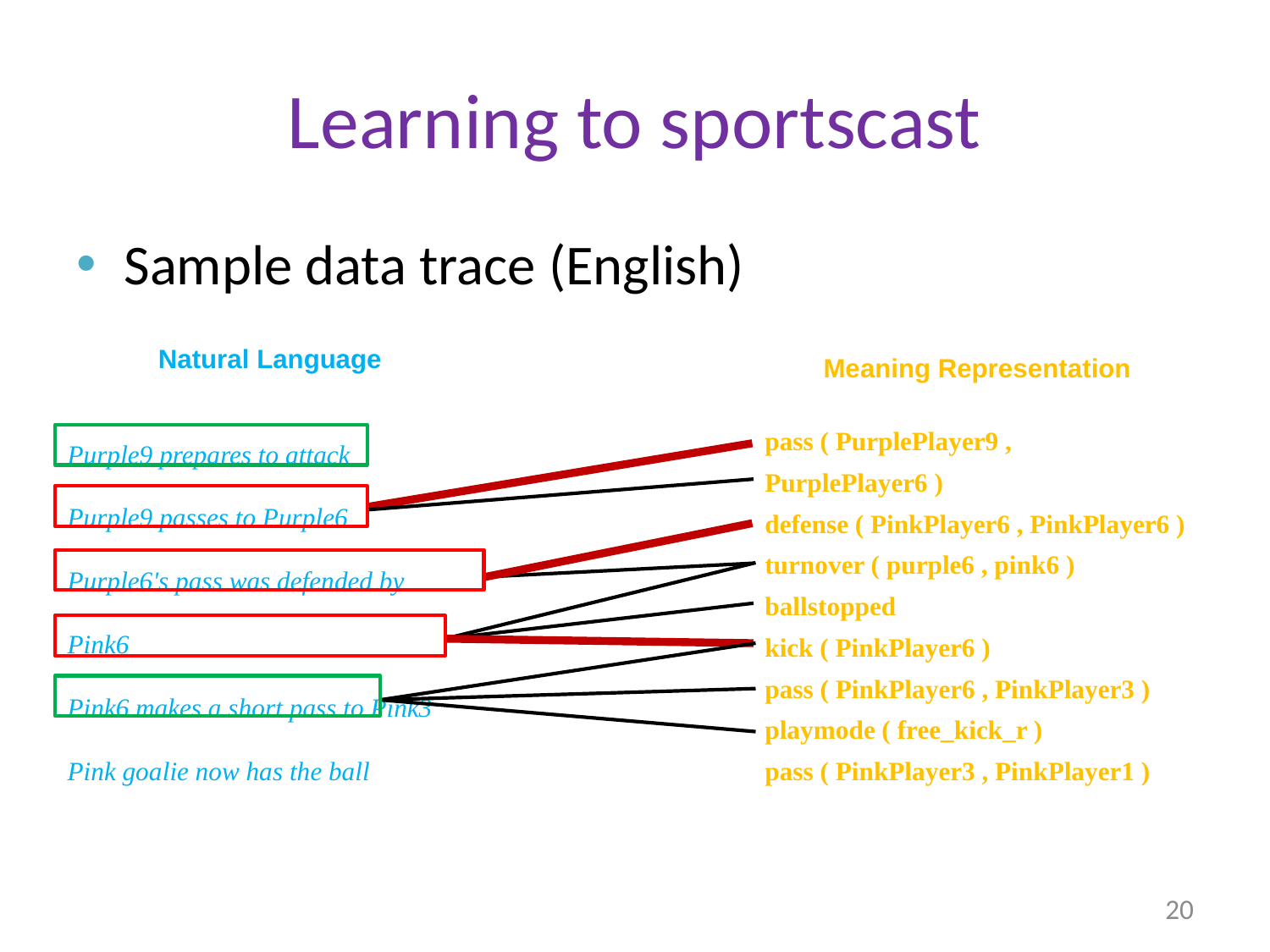

# Learning to sportscast
Sample data trace (English)

Natural Language

Purple9 prepares to attack
Purple9 passes to Purple6
Purple6's pass was defended by Pink6
Pink6 makes a short pass to Pink3
Pink goalie now has the ball
Meaning Representation

pass ( PurplePlayer9 , PurplePlayer6 )
defense ( PinkPlayer6 , PinkPlayer6 )
turnover ( purple6 , pink6 )
ballstopped
kick ( PinkPlayer6 )
pass ( PinkPlayer6 , PinkPlayer3 )
playmode ( free_kick_r )
pass ( PinkPlayer3 , PinkPlayer1 )

20